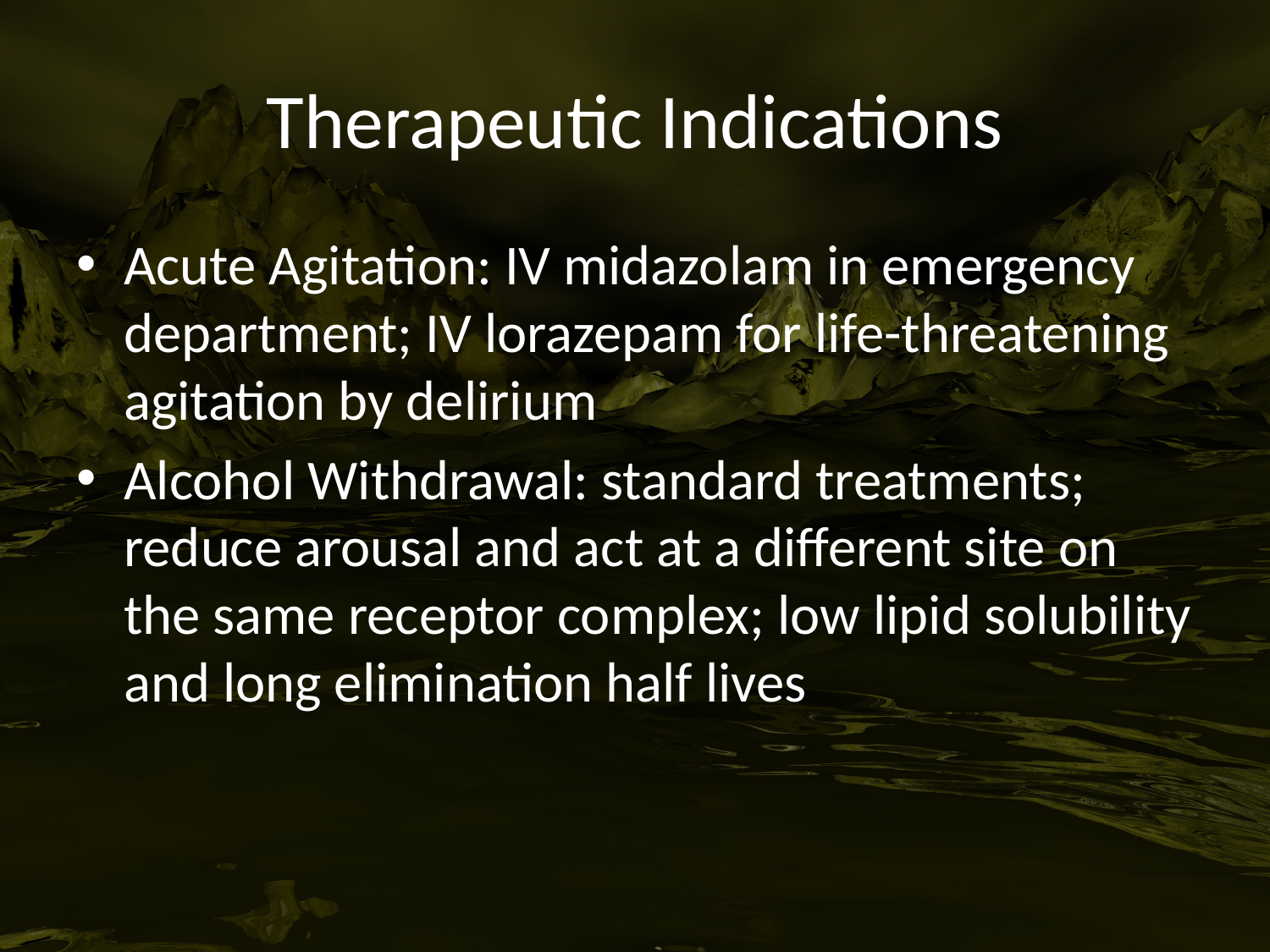

# Therapeutic Indications
Acute Agitation: IV midazolam in emergency department; IV lorazepam for life-threatening agitation by delirium
Alcohol Withdrawal: standard treatments; reduce arousal and act at a different site on the same receptor complex; low lipid solubility and long elimination half lives